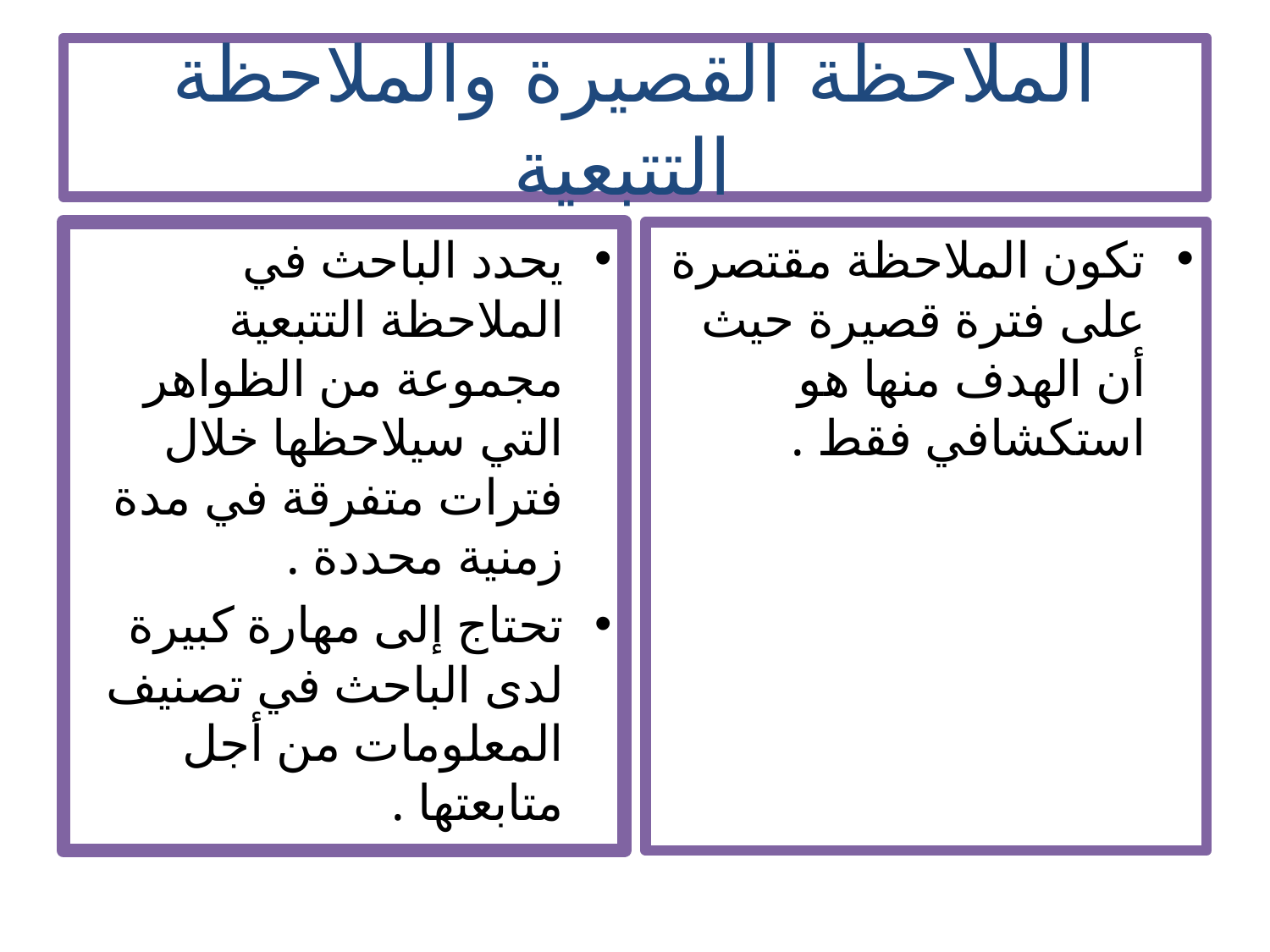

# الملاحظة القصيرة والملاحظة التتبعية
يحدد الباحث في الملاحظة التتبعية مجموعة من الظواهر التي سيلاحظها خلال فترات متفرقة في مدة زمنية محددة .
تحتاج إلى مهارة كبيرة لدى الباحث في تصنيف المعلومات من أجل متابعتها .

تكون الملاحظة مقتصرة على فترة قصيرة حيث أن الهدف منها هو استكشافي فقط .